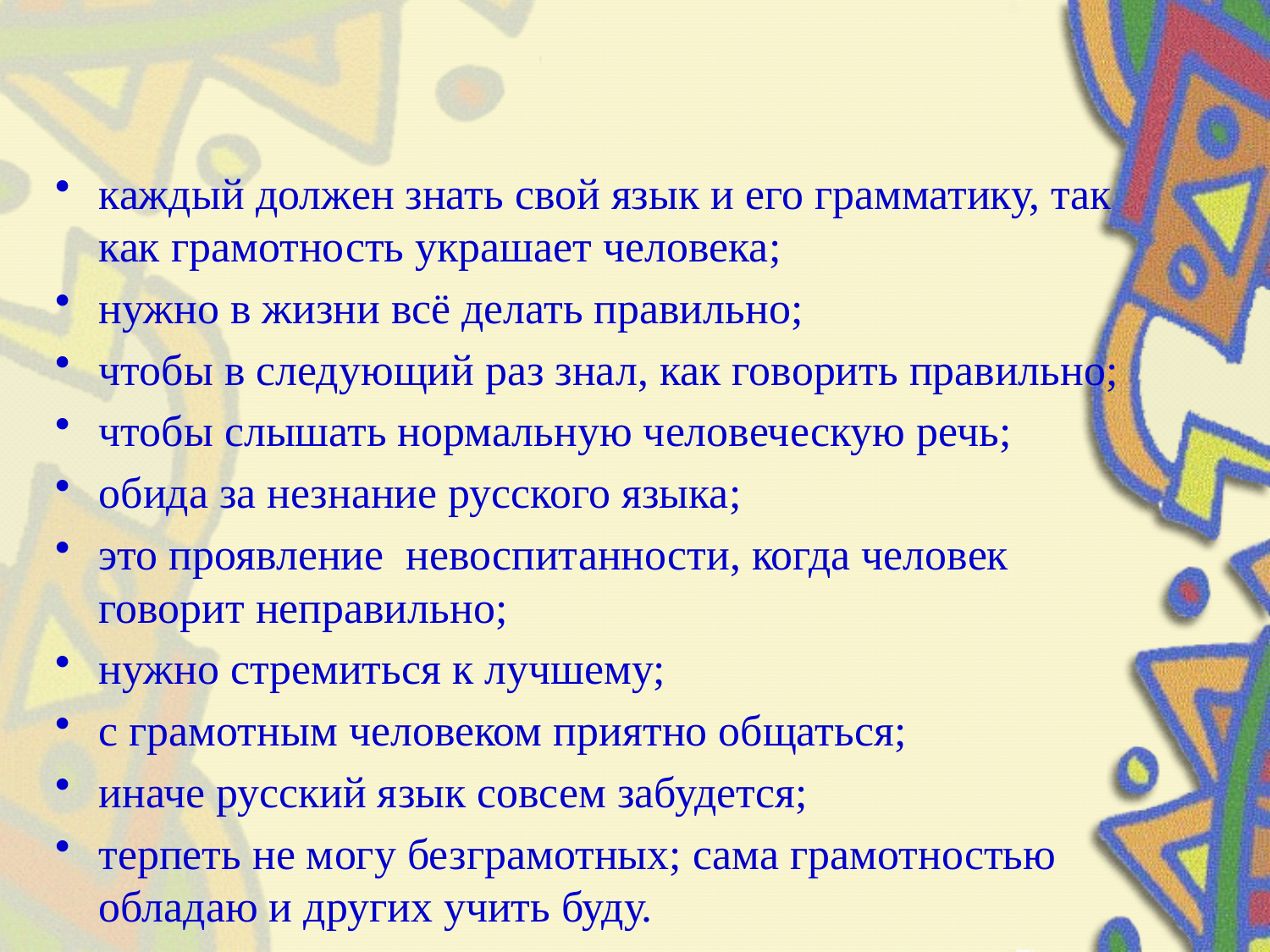

#
каждый должен знать свой язык и его грамматику, так как грамотность украшает человека;
нужно в жизни всё делать правильно;
чтобы в следующий раз знал, как говорить правильно;
чтобы слышать нормальную человеческую речь;
обида за незнание русского языка;
это проявление  невоспитанности, когда человек говорит неправильно;
нужно стремиться к лучшему;
с грамотным человеком приятно общаться;
иначе русский язык совсем забудется;
терпеть не могу безграмотных; сама грамотностью обладаю и других учить буду.